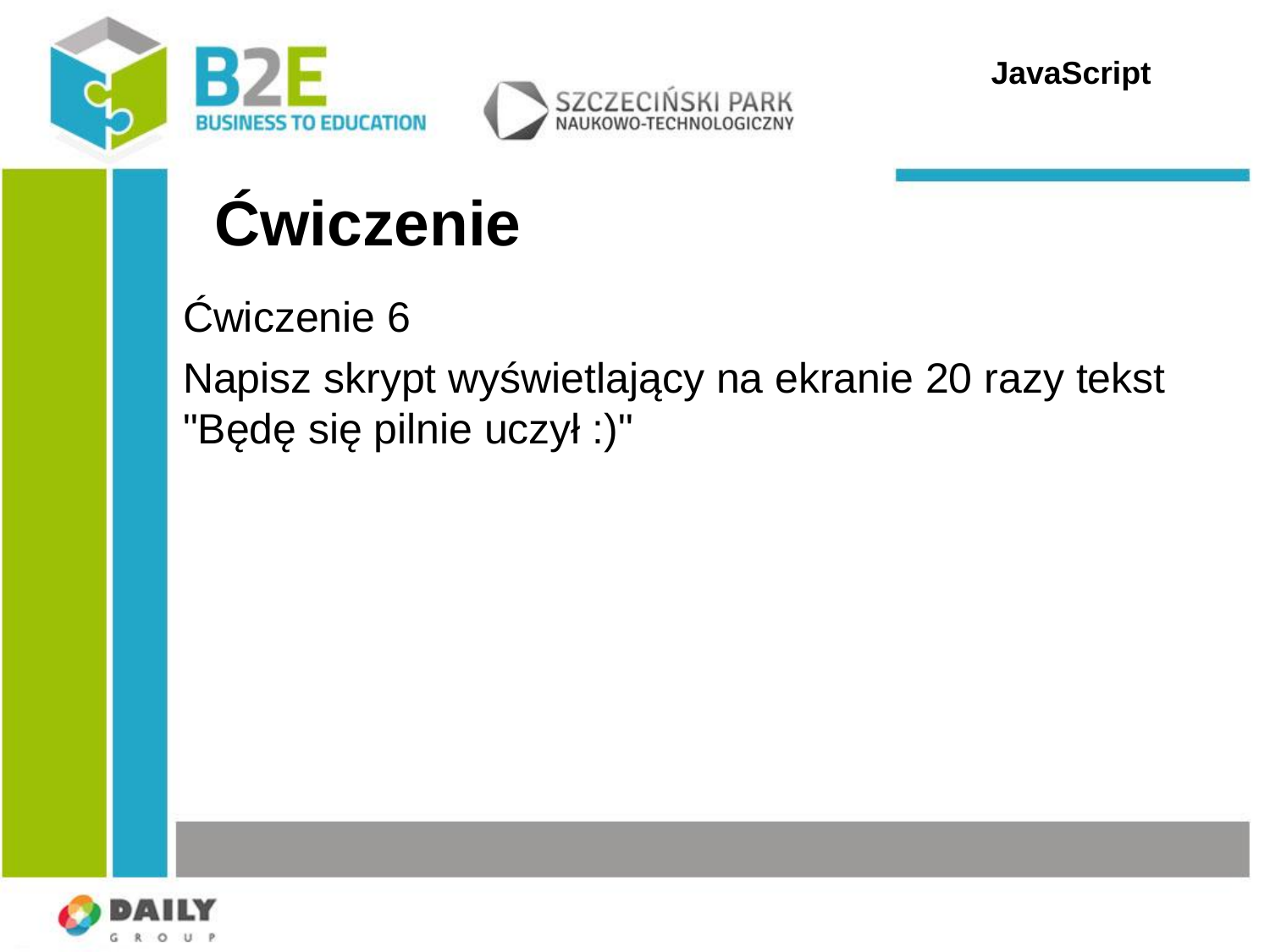

JavaScript
Ćwiczenie
Ćwiczenie 6
Napisz skrypt wyświetlający na ekranie 20 razy tekst "Będę się pilnie uczył :)"